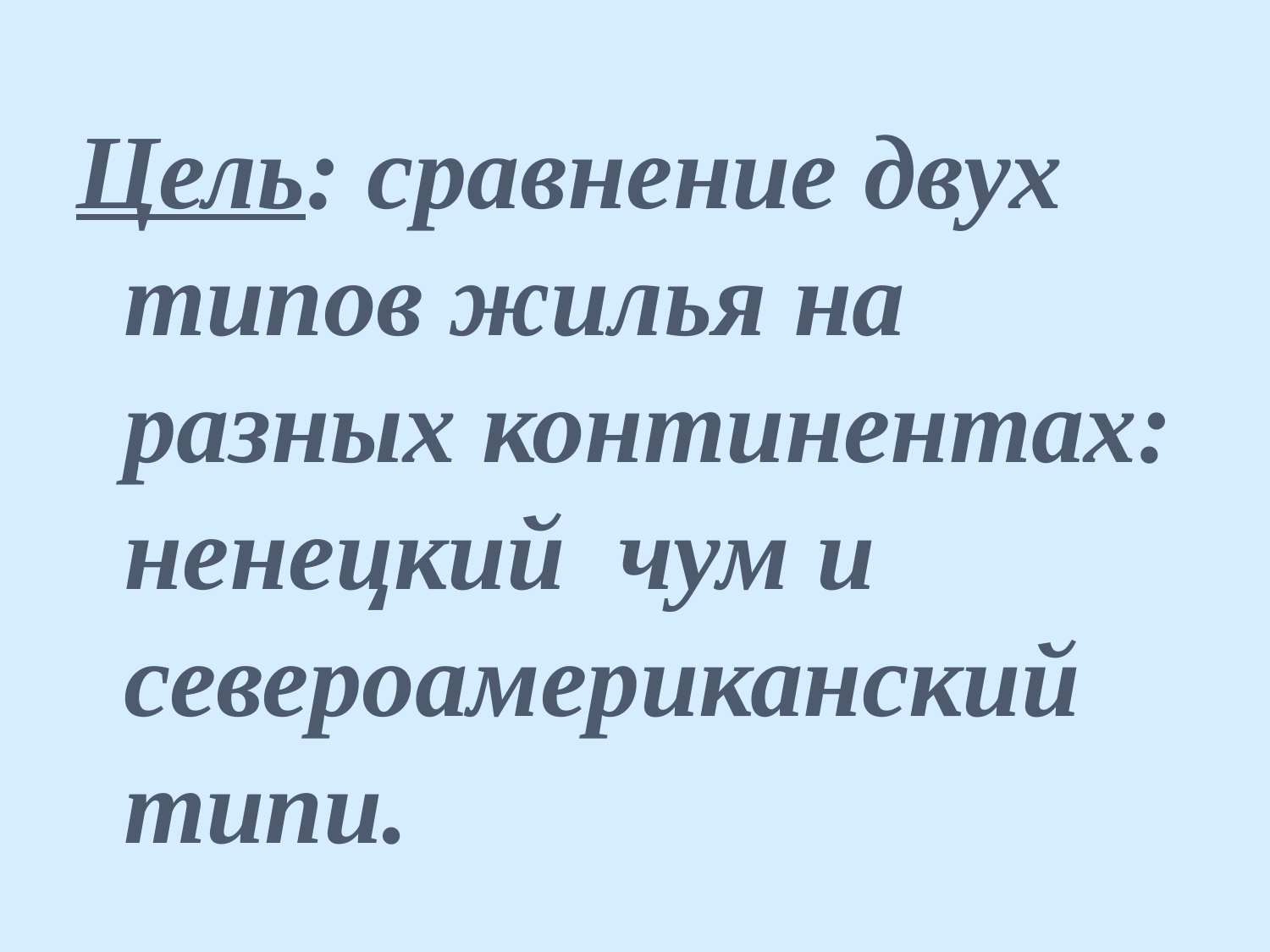

Цель: сравнение двух типов жилья на разных континентах: ненецкий  чум и североамериканский типи.